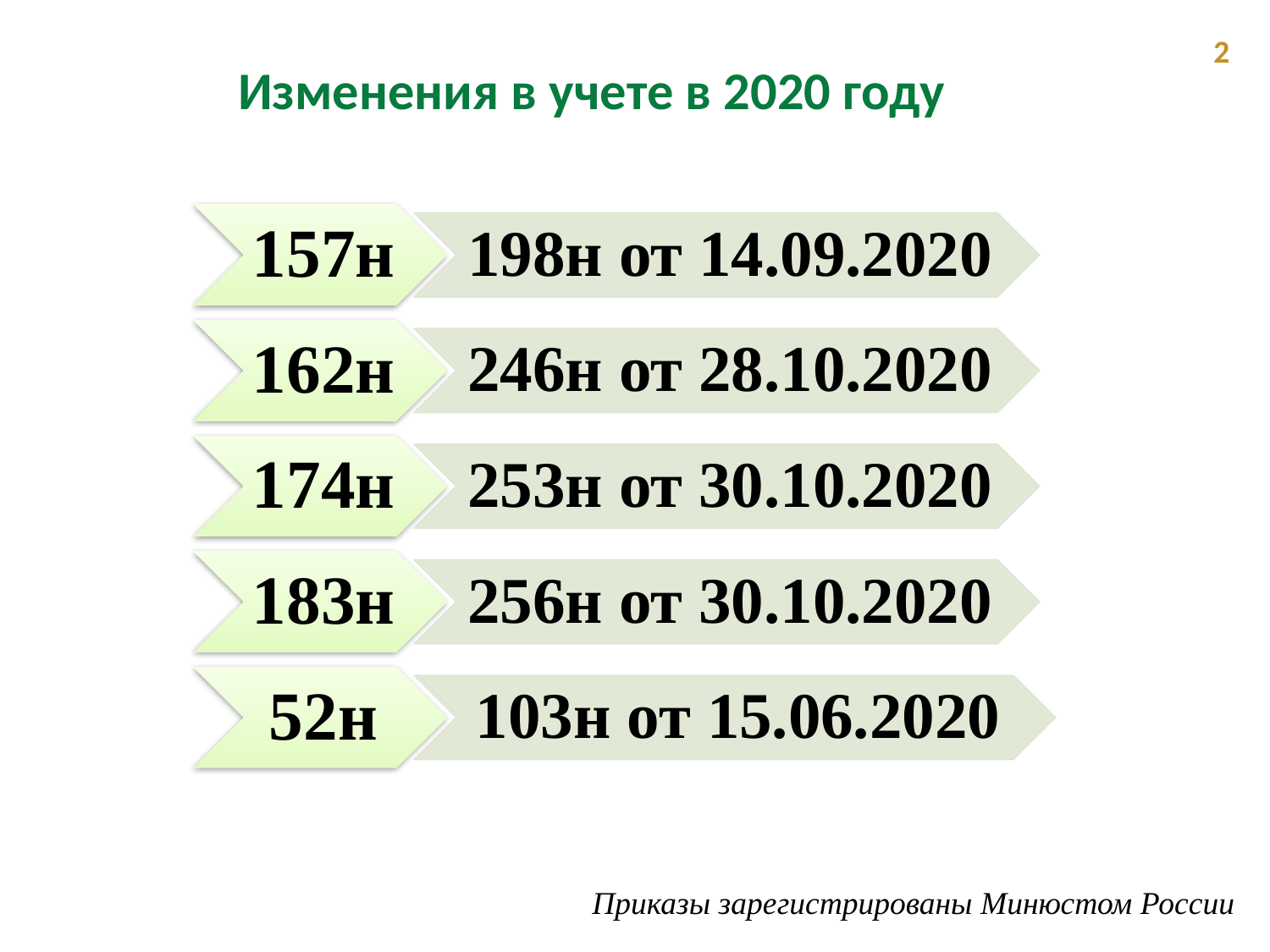

2
Изменения в учете в 2020 году
157н
198н от 14.09.2020
162н
246н от 28.10.2020
174н
253н от 30.10.2020
183н
256н от 30.10.2020
52н
103н от 15.06.2020
Приказы зарегистрированы Минюстом России